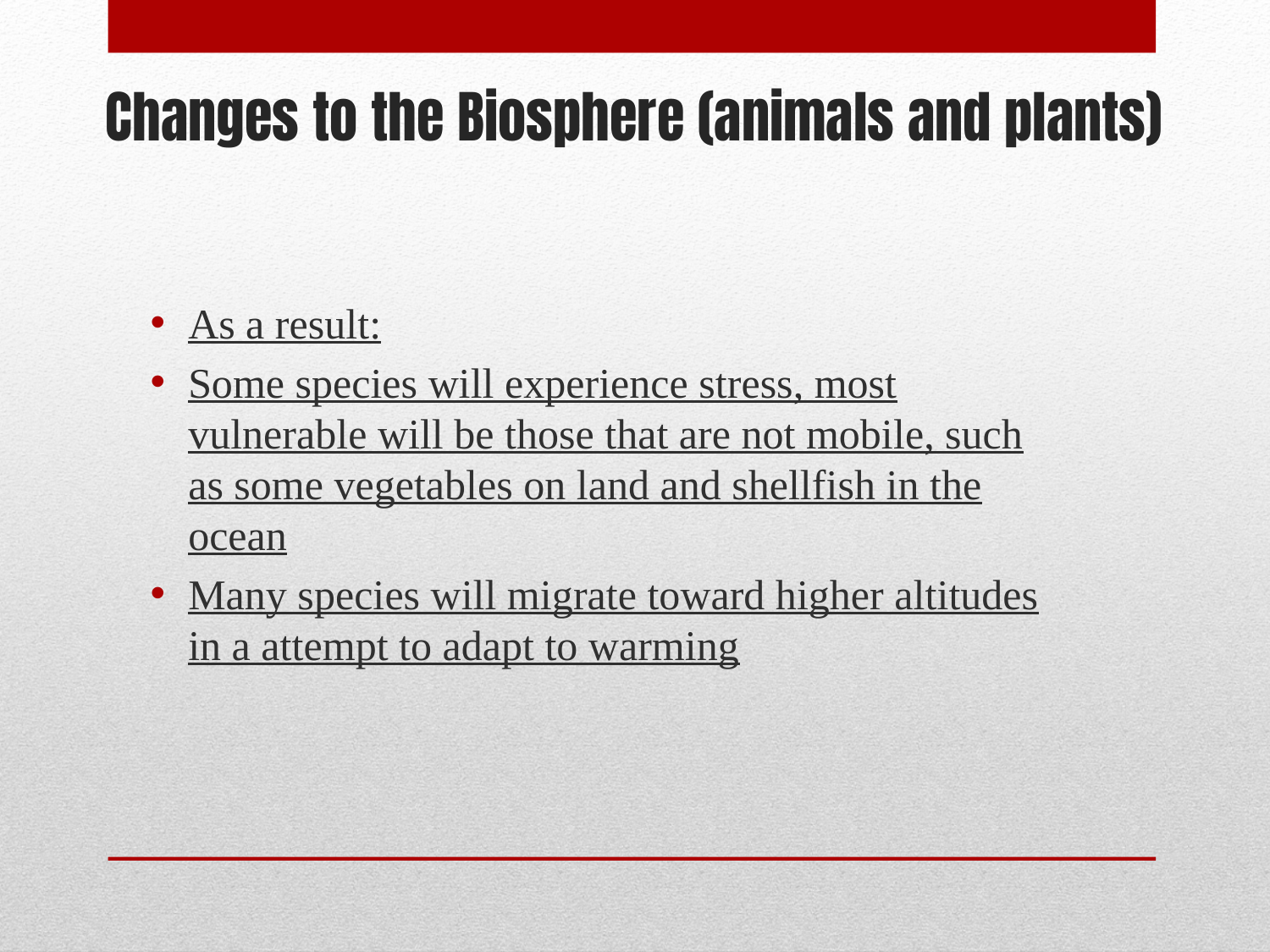

Changes to the Biosphere (animals and plants)
As a result:
Some species will experience stress, most vulnerable will be those that are not mobile, such as some vegetables on land and shellfish in the ocean
Many species will migrate toward higher altitudes in a attempt to adapt to warming